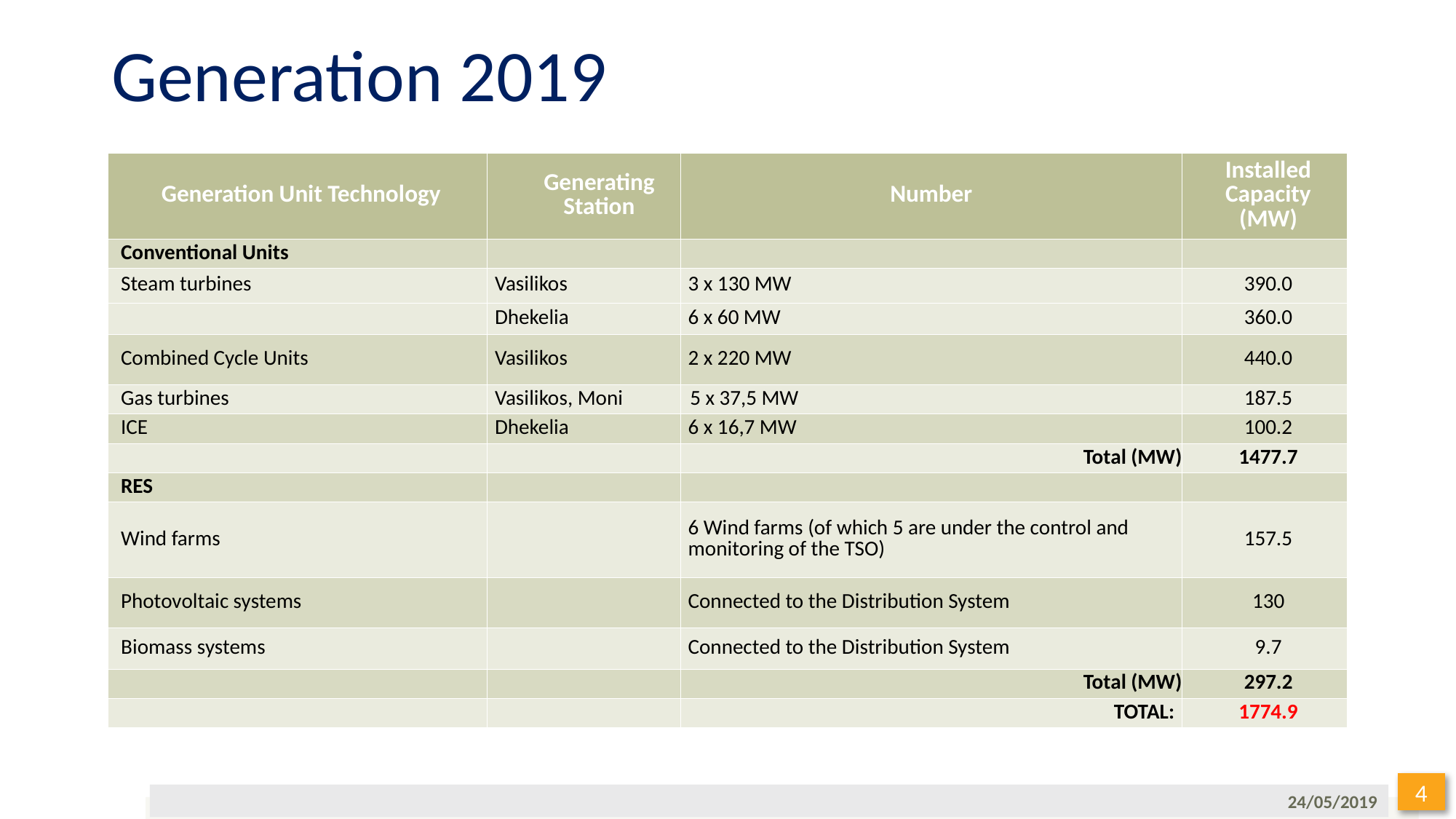

Generation 2019
| Generation Unit Technology | Generating Station | Number | Installed Capacity (MW) |
| --- | --- | --- | --- |
| Conventional Units |  |  |  |
| Steam turbines | Vasilikos | 3 x 130 MW | 390.0 |
|  | Dhekelia | 6 x 60 MW | 360.0 |
| Combined Cycle Units | Vasilikos | 2 x 220 MW | 440.0 |
| Gas turbines | Vasilikos, Moni | 5 x 37,5 MW | 187.5 |
| ICE | Dhekelia | 6 x 16,7 MW | 100.2 |
|  |  | Total (MW) | 1477.7 |
| RES |  |  |  |
| Wind farms |  | 6 Wind farms (of which 5 are under the control and monitoring of the TSO) | 157.5 |
| Photovoltaic systems |  | Connected to the Distribution System | 130 |
| Biomass systems |  | Connected to the Distribution System | 9.7 |
|  |  | Total (MW) | 297.2 |
|  |  | TOTAL: | 1774.9 |
4
24/05/2019